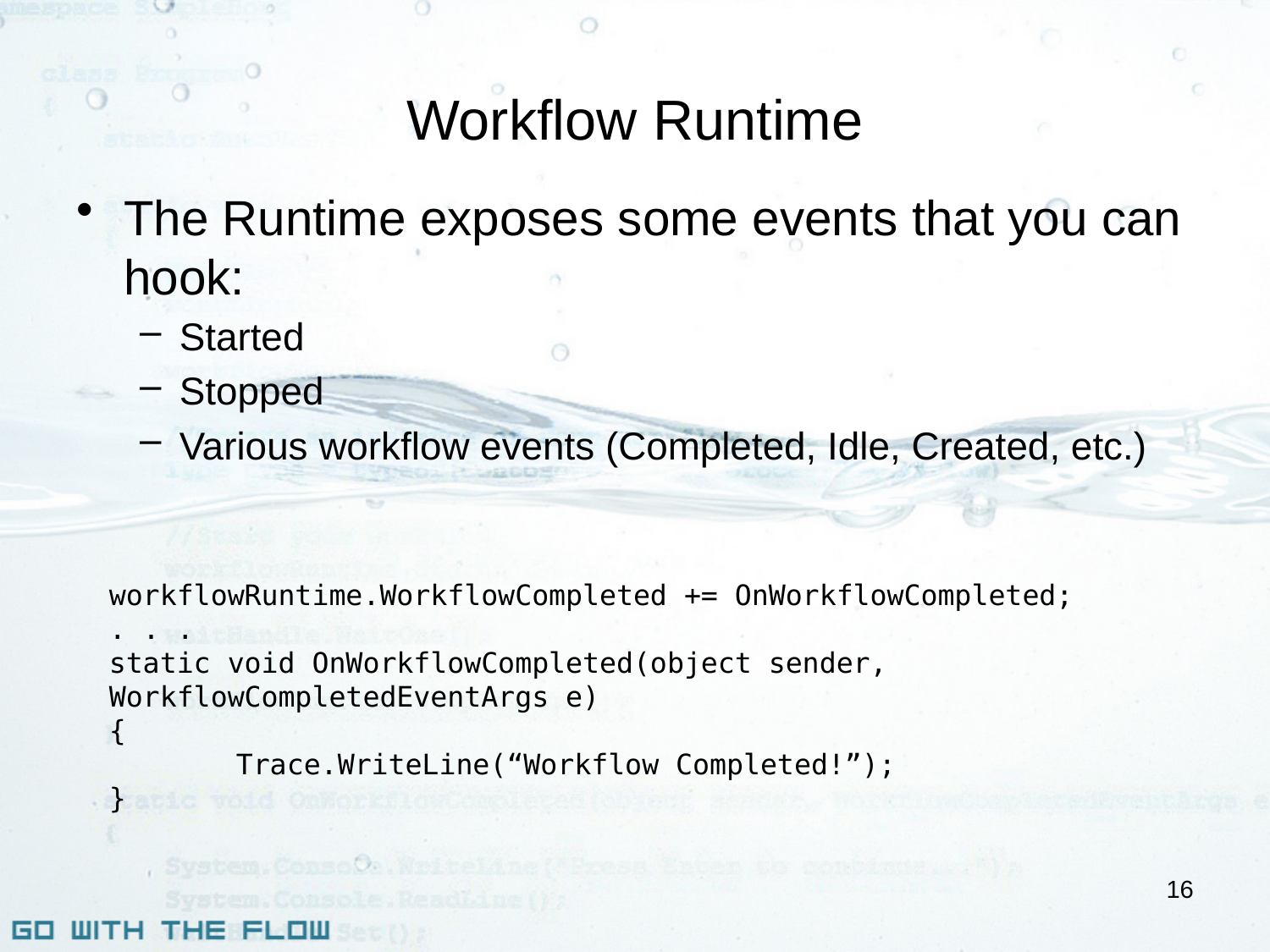

# Workflow Runtime
The Runtime exposes some events that you can hook:
Started
Stopped
Various workflow events (Completed, Idle, Created, etc.)
workflowRuntime.WorkflowCompleted += OnWorkflowCompleted;
. . .
static void OnWorkflowCompleted(object sender,
WorkflowCompletedEventArgs e)
{
	Trace.WriteLine(“Workflow Completed!”);
}
16